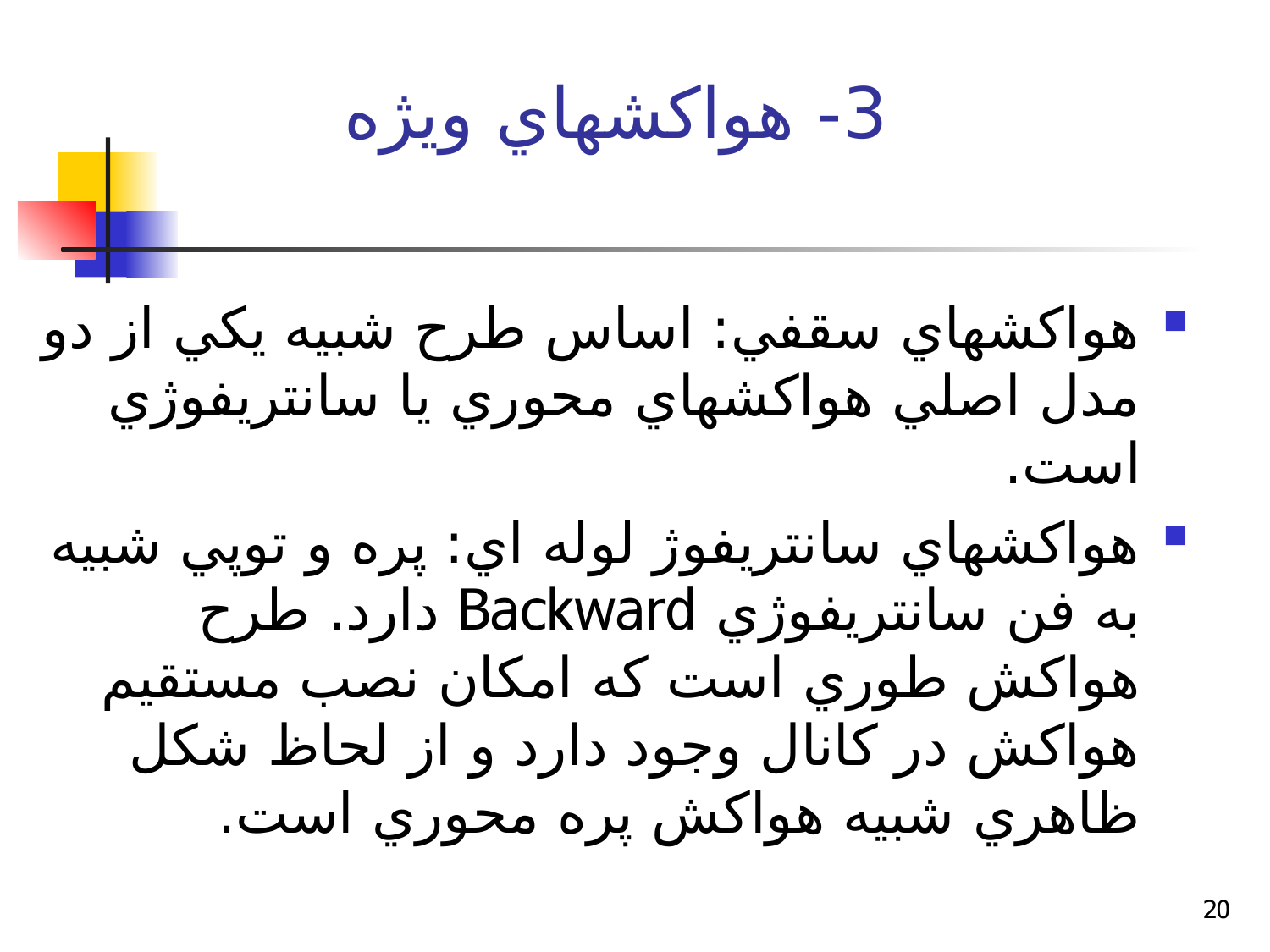

# 3- هواكشهاي ويژه
هواكشهاي سقفي: اساس طرح شبيه يكي از دو مدل اصلي هواكشهاي محوري يا سانتريفوژي است.
هواكشهاي سانتريفوژ لوله اي: پره و توپي شبيه به فن سانتريفوژي Backward دارد. طرح هواكش طوري است كه امكان نصب مستقيم هواكش در كانال وجود دارد و از لحاظ شكل ظاهري شبيه هواكش پره محوري است.

20